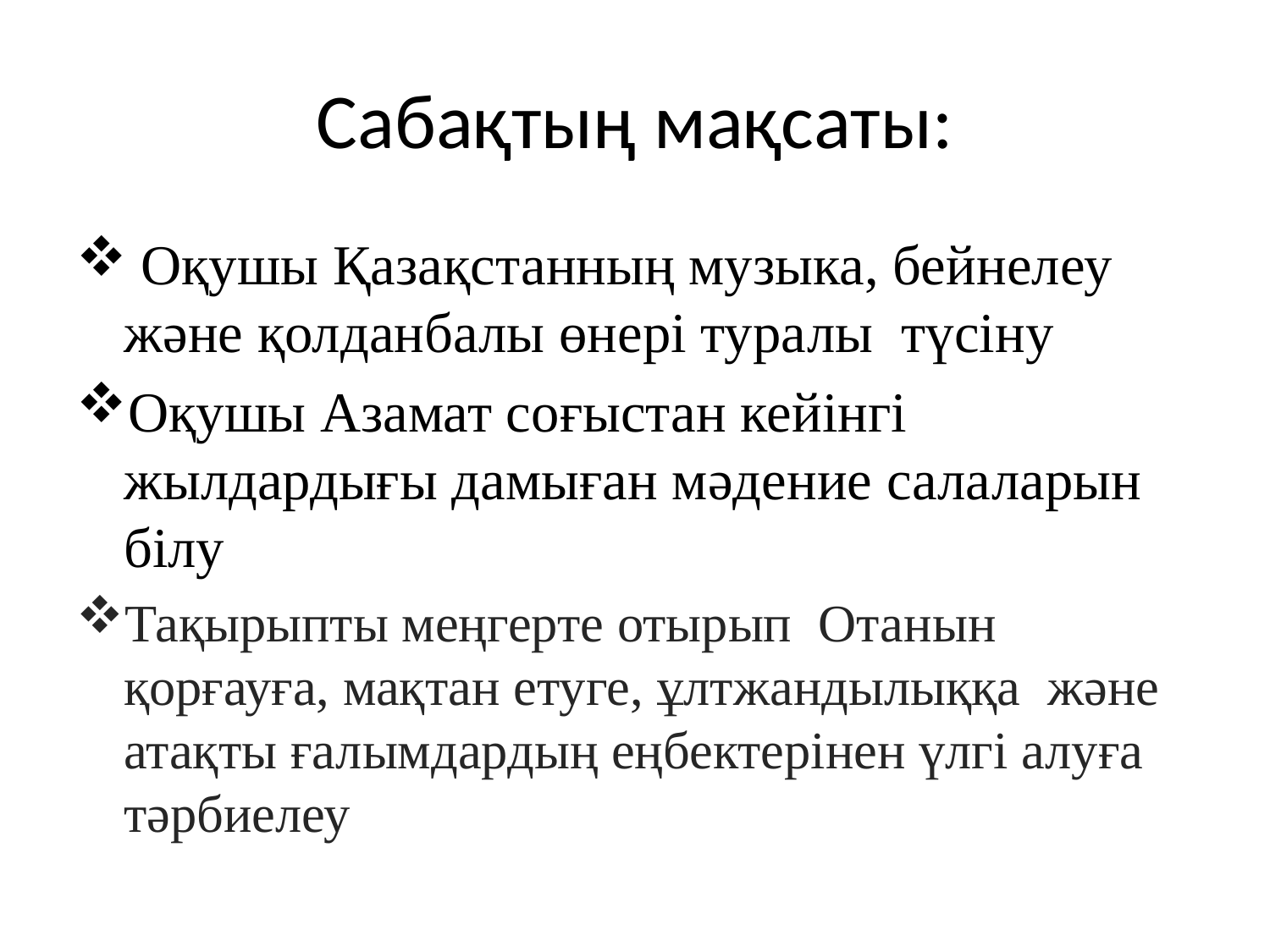

# Сабақтың мақсаты:
 Оқушы Қазақстанның музыка, бейнелеу және қолданбалы өнері туралы  түсіну
Оқушы Азамат соғыстан кейінгі жылдардығы дамыған мәдение салаларын білу
Тақырыпты меңгерте отырып  Отанын қорғауға, мақтан етуге, ұлтжандылыққа  және атақты ғалымдардың еңбектерінен үлгі алуға тәрбиелеу